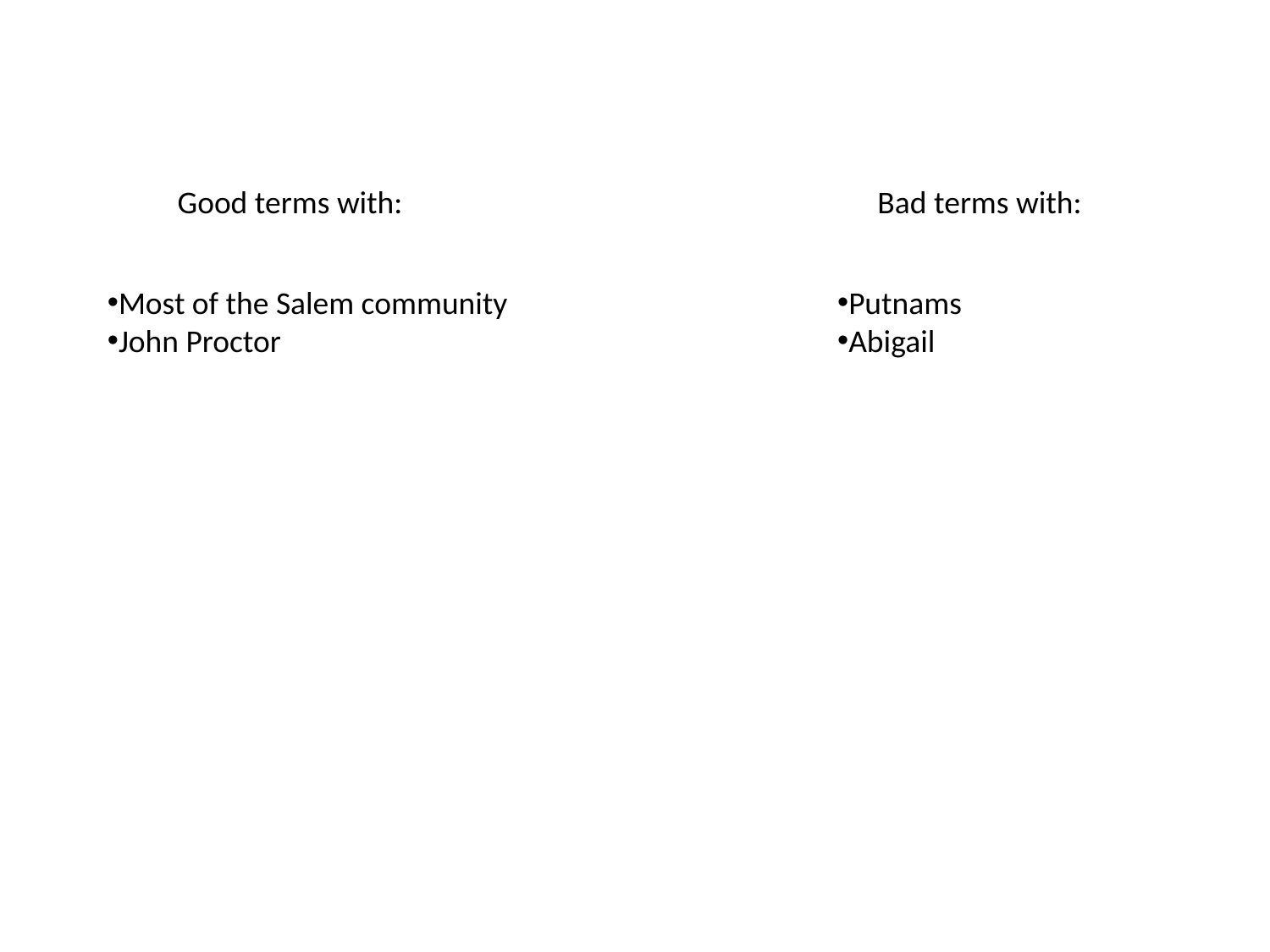

Good terms with:
Bad terms with:
Most of the Salem community
John Proctor
Putnams
Abigail